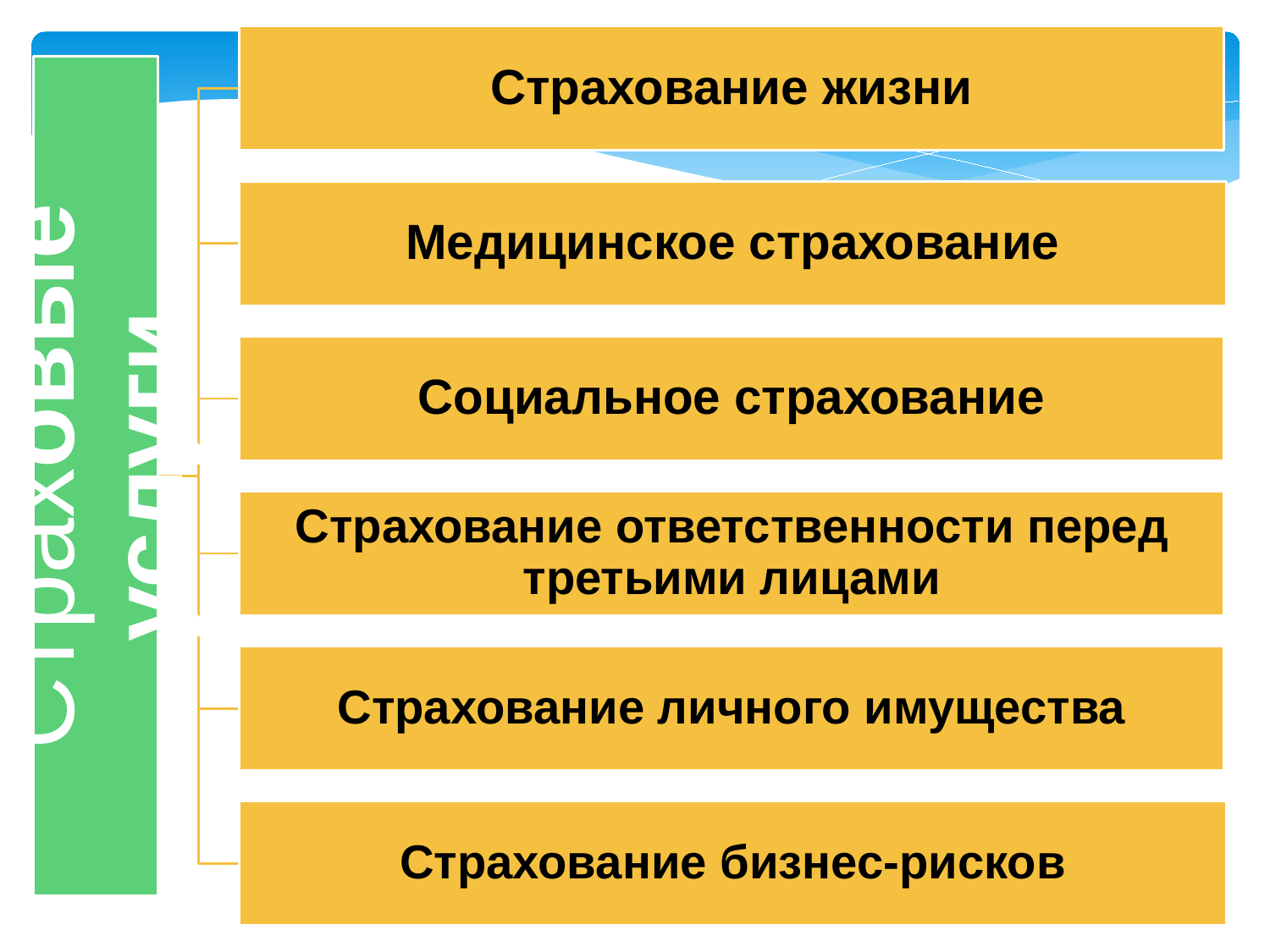

Страховые услуги
Страхование жизни
Медицинское страхование
Социальное страхование
Страхование ответственности перед третьими лицами
Страхование личного имущества
Страхование бизнес-рисков